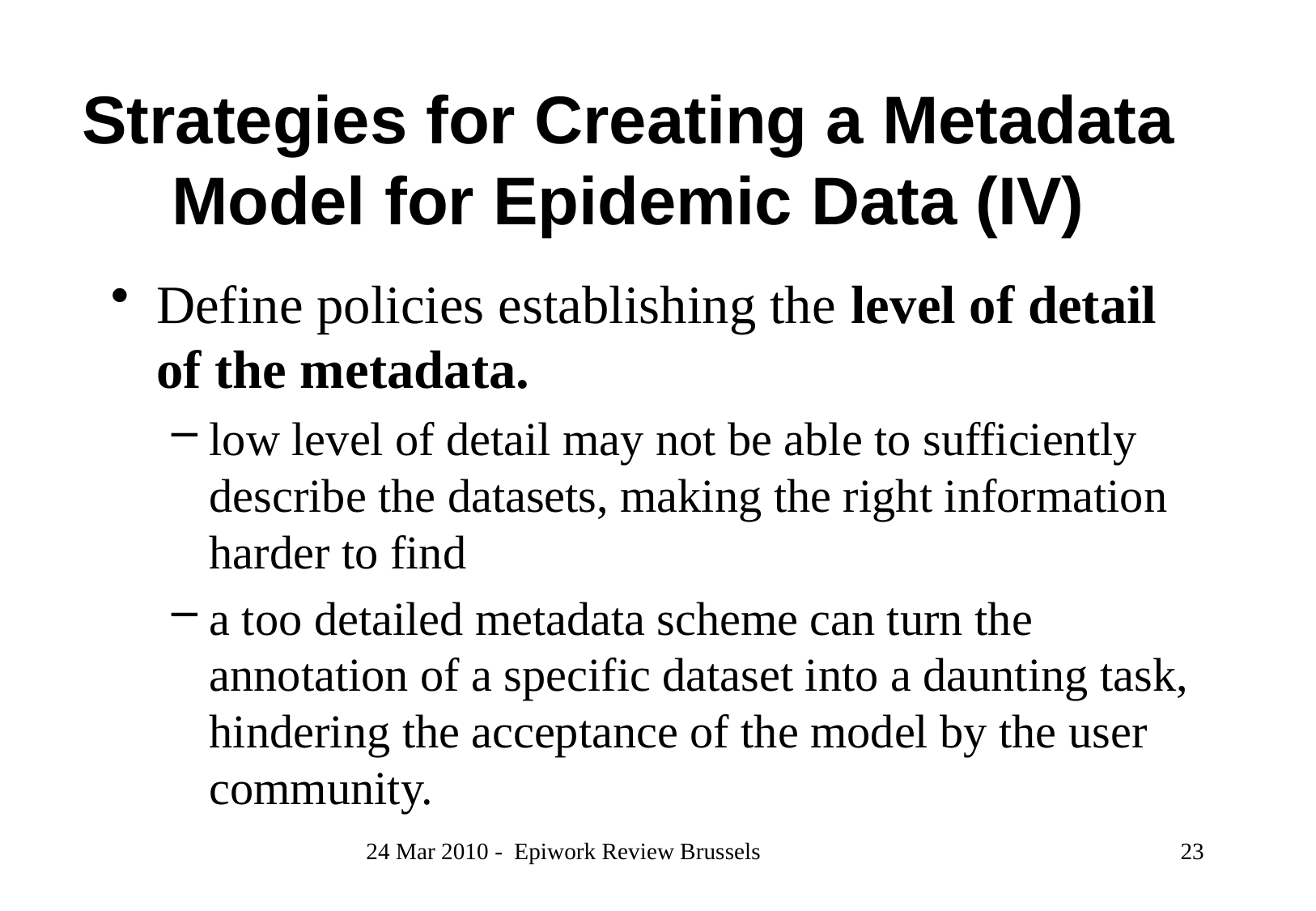

# Strategies for Creating a Metadata Model for Epidemic Data (IV)
Define policies establishing the level of detail of the metadata.
low level of detail may not be able to sufficiently describe the datasets, making the right information harder to find
a too detailed metadata scheme can turn the annotation of a specific dataset into a daunting task, hindering the acceptance of the model by the user community.

24 Mar 2010 -  Epiwork Review Brussels
23